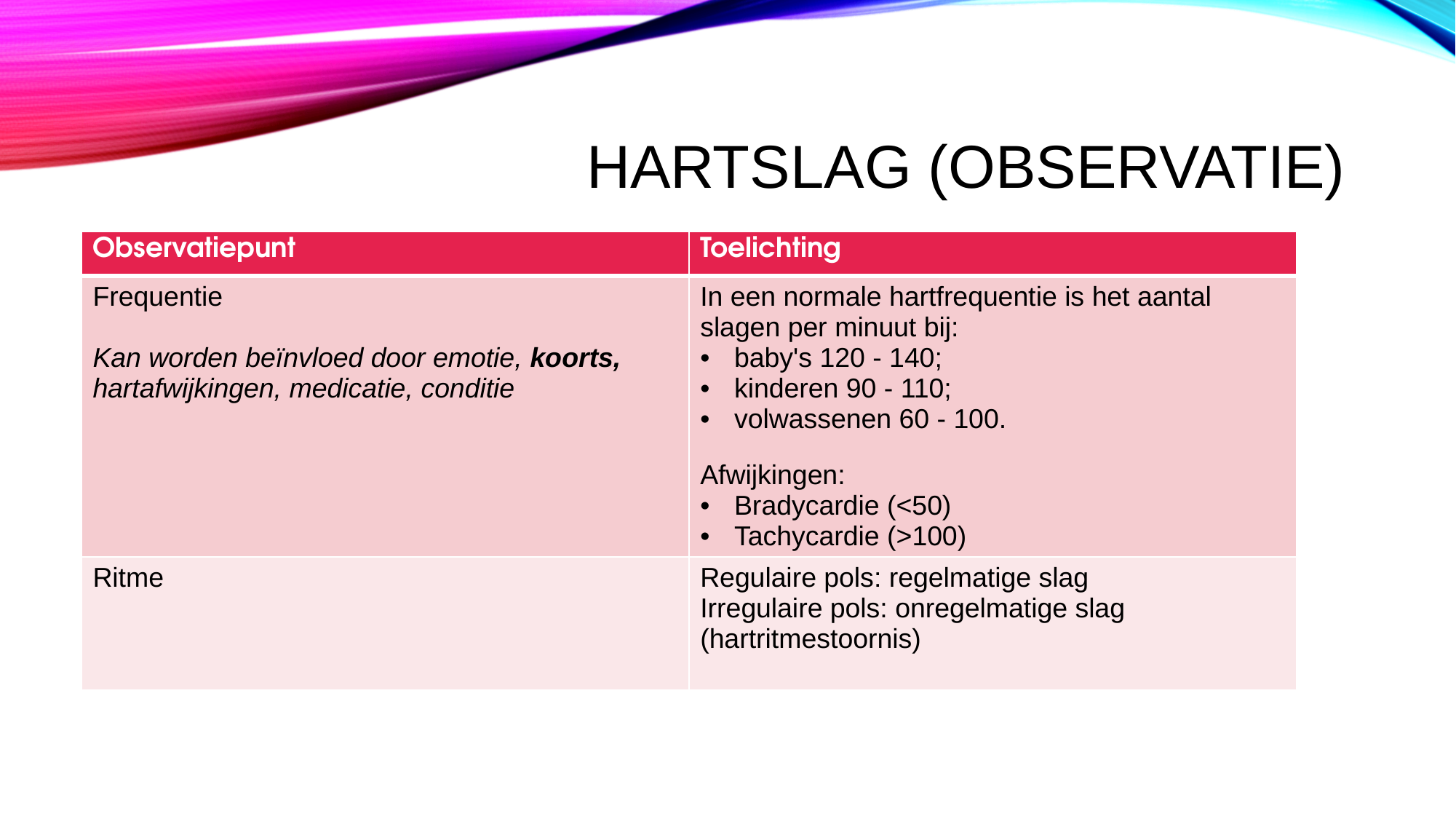

# Hartslag (observatie)
| Observatiepunt | Toelichting |
| --- | --- |
| Frequentie Kan worden beïnvloed door emotie, koorts, hartafwijkingen, medicatie, conditie | In een normale hartfrequentie is het aantal slagen per minuut bij: baby's 120 - 140; kinderen 90 - 110; volwassenen 60 - 100. Afwijkingen: Bradycardie (<50) Tachycardie (>100) |
| Ritme | Regulaire pols: regelmatige slag Irregulaire pols: onregelmatige slag (hartritmestoornis) |